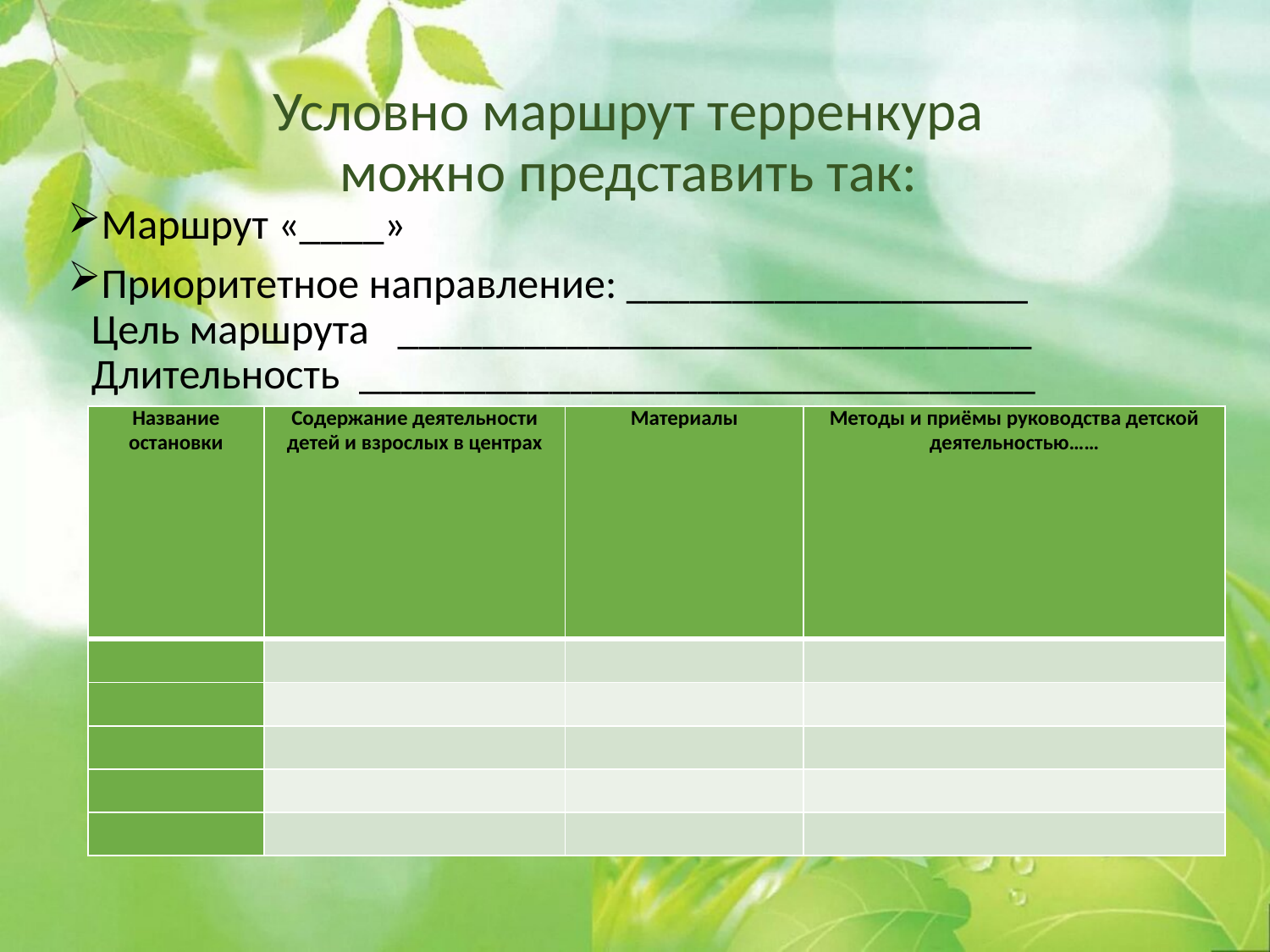

# Условно маршрут терренкура можно представить так:
Маршрут «____»
Приоритетное направление: ___________________
Цель маршрута   ______________________________
Длительность  ________________________________

| Название остановки | Содержание деятельности детей и взрослых в центрах | Материалы | Методы и приёмы руководства детской деятельностью…… |
| --- | --- | --- | --- |
|  |  |  |  |
|  |  |  |  |
|  |  |  |  |
|  |  |  |  |
|  |  |  |  |